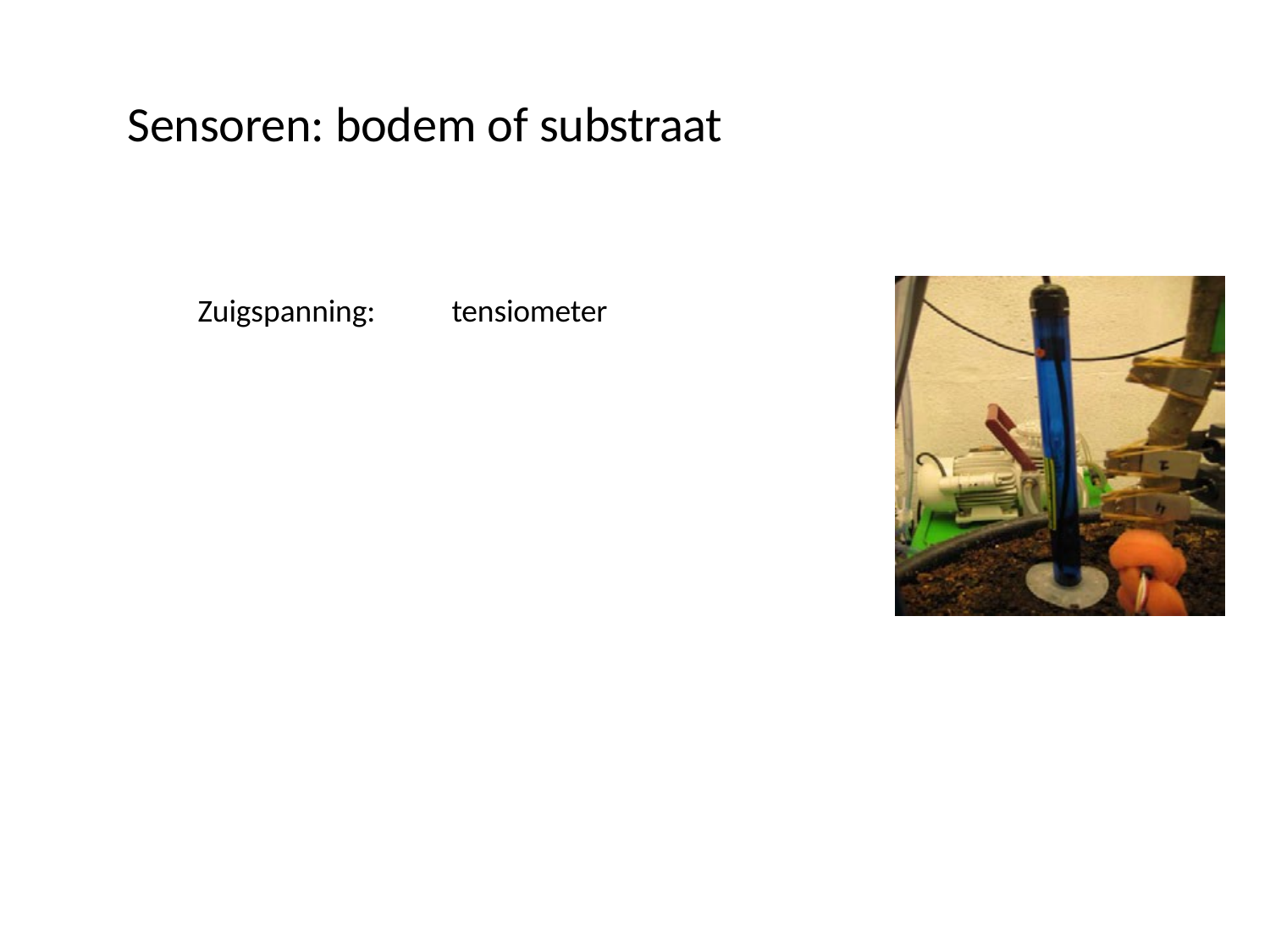

# Sensoren: bodem of substraat

Zuigspanning:
tensiometer